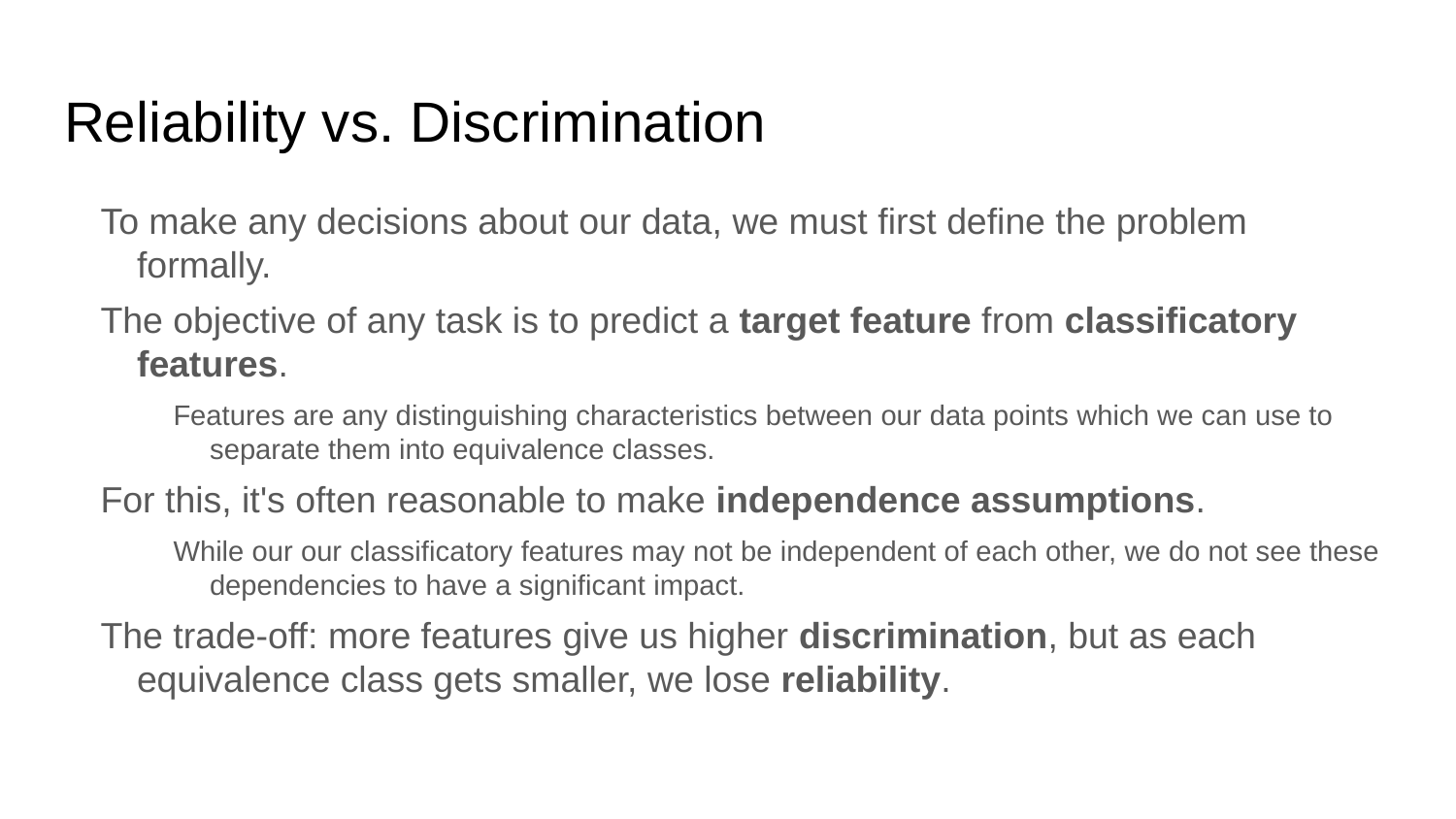

# Reliability vs. Discrimination
To make any decisions about our data, we must first define the problem formally.
The objective of any task is to predict a target feature from classificatory features.
Features are any distinguishing characteristics between our data points which we can use to separate them into equivalence classes.
For this, it's often reasonable to make independence assumptions.
While our our classificatory features may not be independent of each other, we do not see these dependencies to have a significant impact.
The trade-off: more features give us higher discrimination, but as each equivalence class gets smaller, we lose reliability.